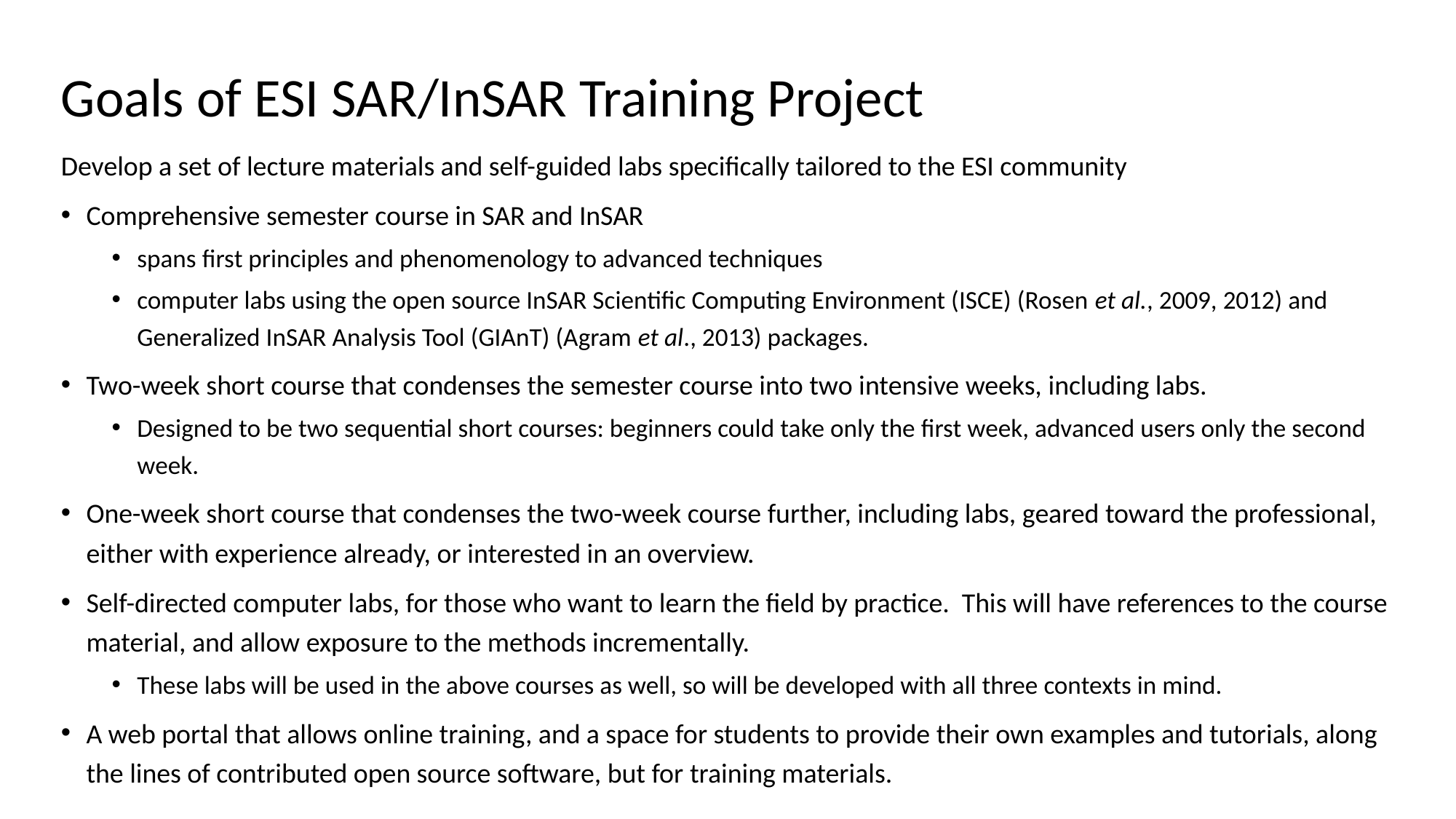

# Goals of ESI SAR/InSAR Training Project
Develop a set of lecture materials and self-guided labs specifically tailored to the ESI community
Comprehensive semester course in SAR and InSAR
spans first principles and phenomenology to advanced techniques
computer labs using the open source InSAR Scientific Computing Environment (ISCE) (Rosen et al., 2009, 2012) and Generalized InSAR Analysis Tool (GIAnT) (Agram et al., 2013) packages.
Two-week short course that condenses the semester course into two intensive weeks, including labs.
Designed to be two sequential short courses: beginners could take only the first week, advanced users only the second week.
One-week short course that condenses the two-week course further, including labs, geared toward the professional, either with experience already, or interested in an overview.
Self-directed computer labs, for those who want to learn the field by practice.  This will have references to the course material, and allow exposure to the methods incrementally.
These labs will be used in the above courses as well, so will be developed with all three contexts in mind.
A web portal that allows online training, and a space for students to provide their own examples and tutorials, along the lines of contributed open source software, but for training materials.